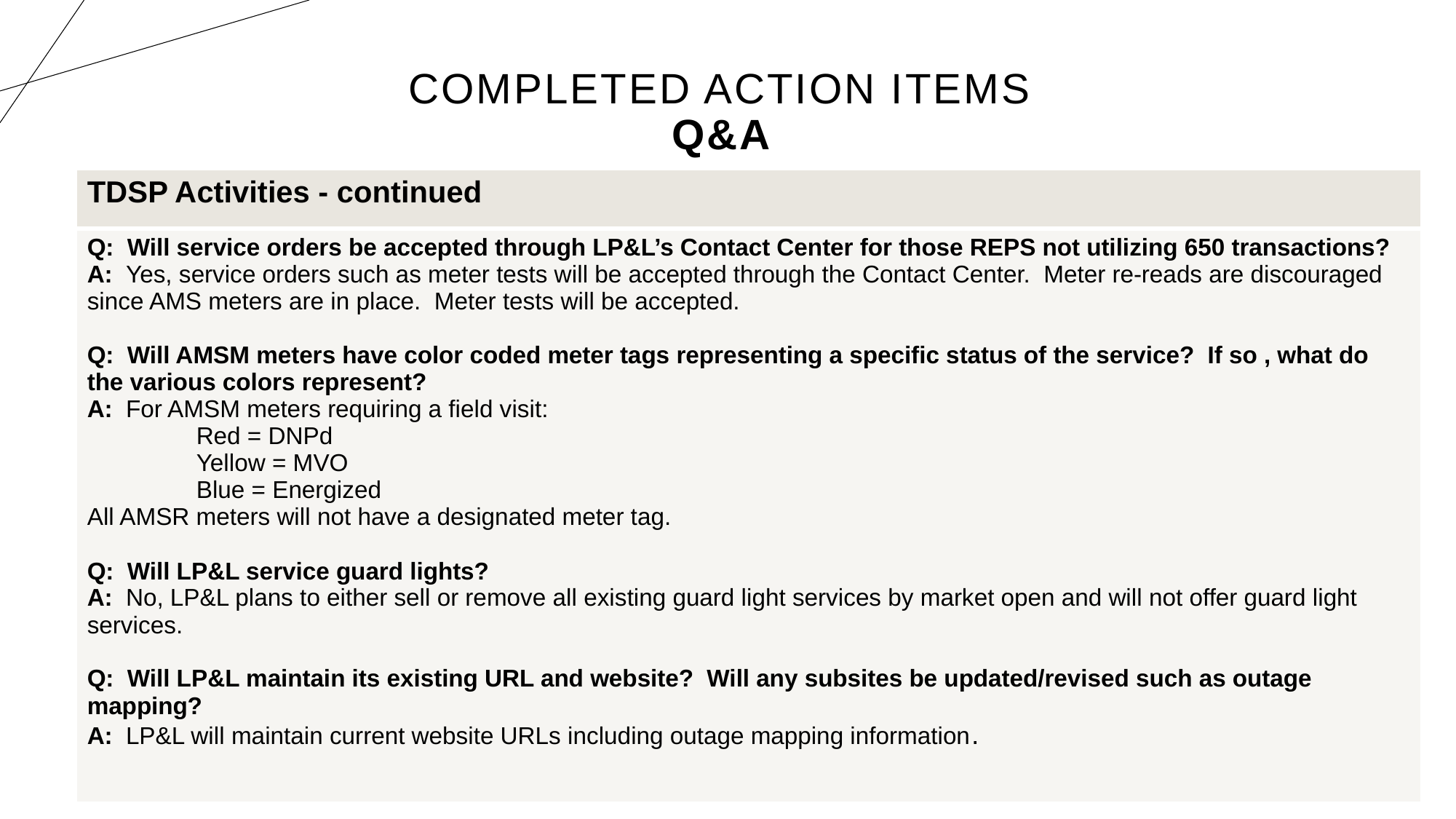

# Completed Action Items Q&A
| TDSP Activities - continued |
| --- |
| Q: Will service orders be accepted through LP&L’s Contact Center for those REPS not utilizing 650 transactions? A: Yes, service orders such as meter tests will be accepted through the Contact Center. Meter re-reads are discouraged since AMS meters are in place. Meter tests will be accepted.   Q: Will AMSM meters have color coded meter tags representing a specific status of the service? If so , what do the various colors represent? A: For AMSM meters requiring a field visit: Red = DNPd Yellow = MVO Blue = Energized All AMSR meters will not have a designated meter tag.   Q: Will LP&L service guard lights? A: No, LP&L plans to either sell or remove all existing guard light services by market open and will not offer guard light services.   Q: Will LP&L maintain its existing URL and website? Will any subsites be updated/revised such as outage mapping? A: LP&L will maintain current website URLs including outage mapping information. |